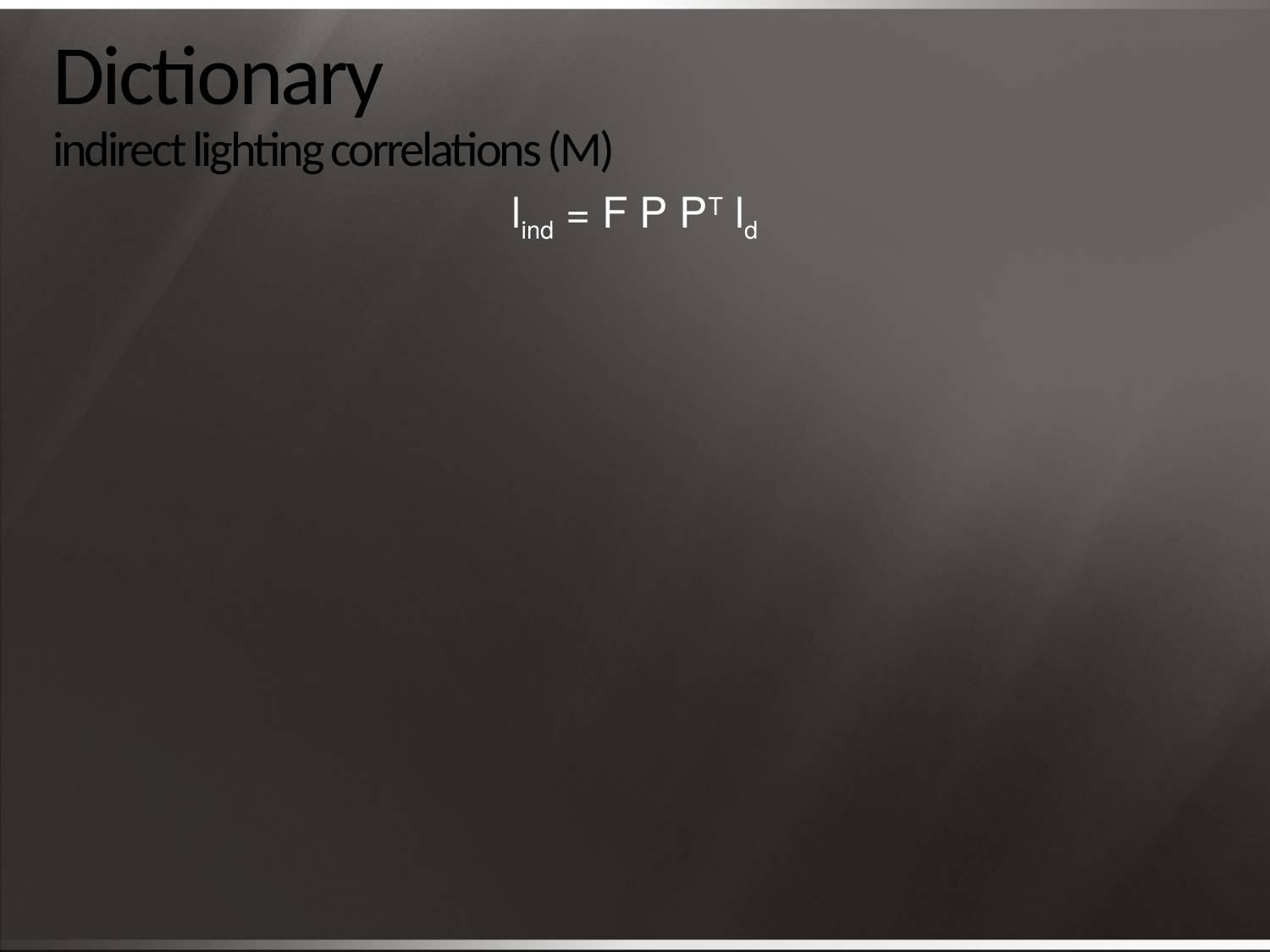

# Dictionary indirect lighting correlations (M)
lind = F P PT ld